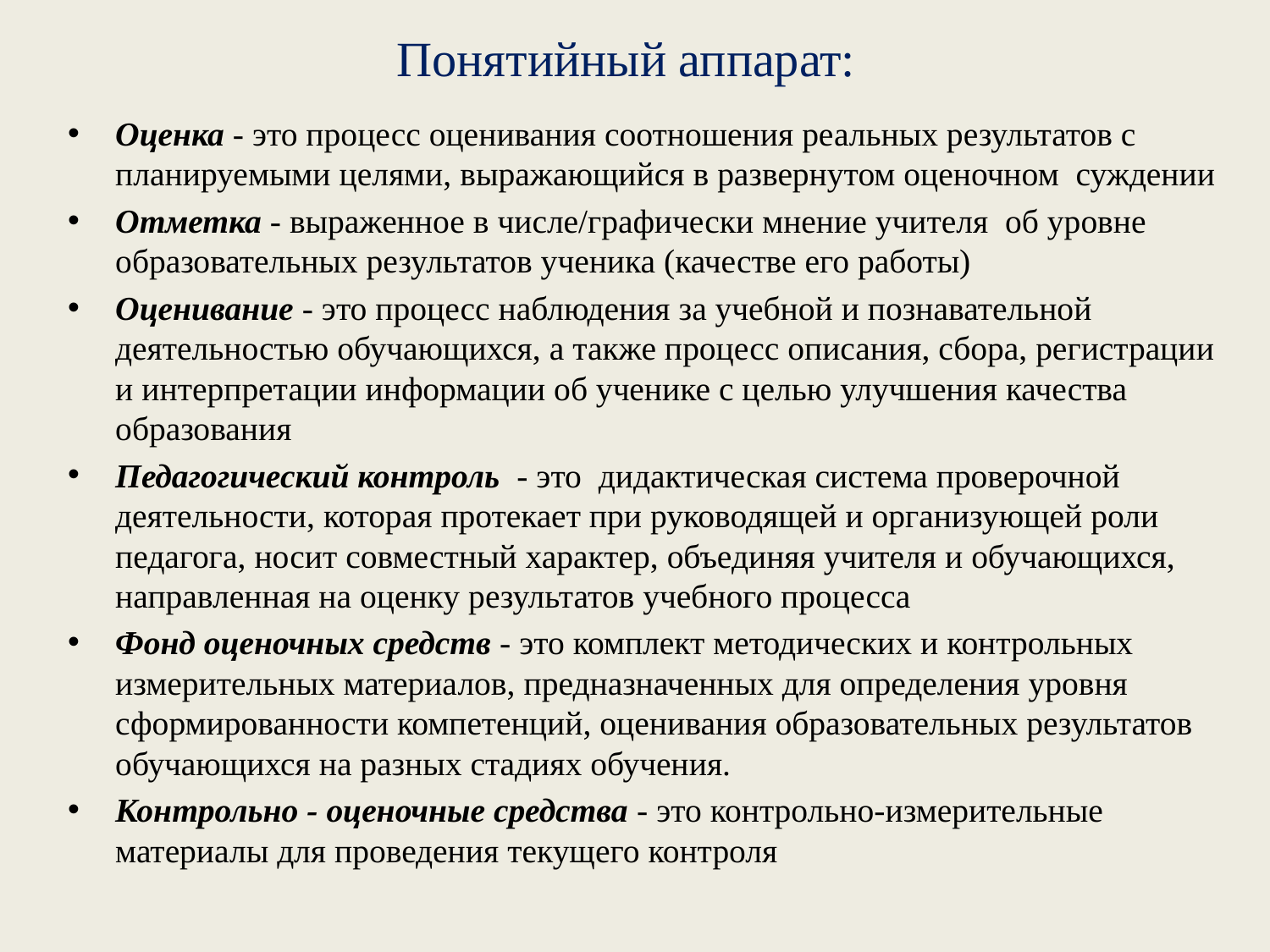

# Понятийный аппарат:
Оценка - это процесс оценивания соотношения реальных результатов с планируемыми целями, выражающийся в развернутом оценочном  суждении
Отметка - выраженное в числе/графически мнение учителя  об уровне образовательных результатов ученика (качестве его работы)
Оценивание - это процесс наблюдения за учебной и познавательной деятельностью обучающихся, а также процесс описания, сбора, регистрации и интерпретации информации об ученике с целью улучшения качества образования
Педагогический контроль  - это  дидактическая система проверочной деятельности, которая протекает при руководящей и организующей роли педагога, носит совместный характер, объединяя учителя и обучающихся,  направленная на оценку результатов учебного процесса
Фонд оценочных средств - это комплект методических и контрольных измерительных материалов, предназначенных для определения уровня сформированности компетенций, оценивания образовательных результатов обучающихся на разных стадиях обучения.
Контрольно - оценочные средства - это контрольно-измерительные материалы для проведения текущего контроля